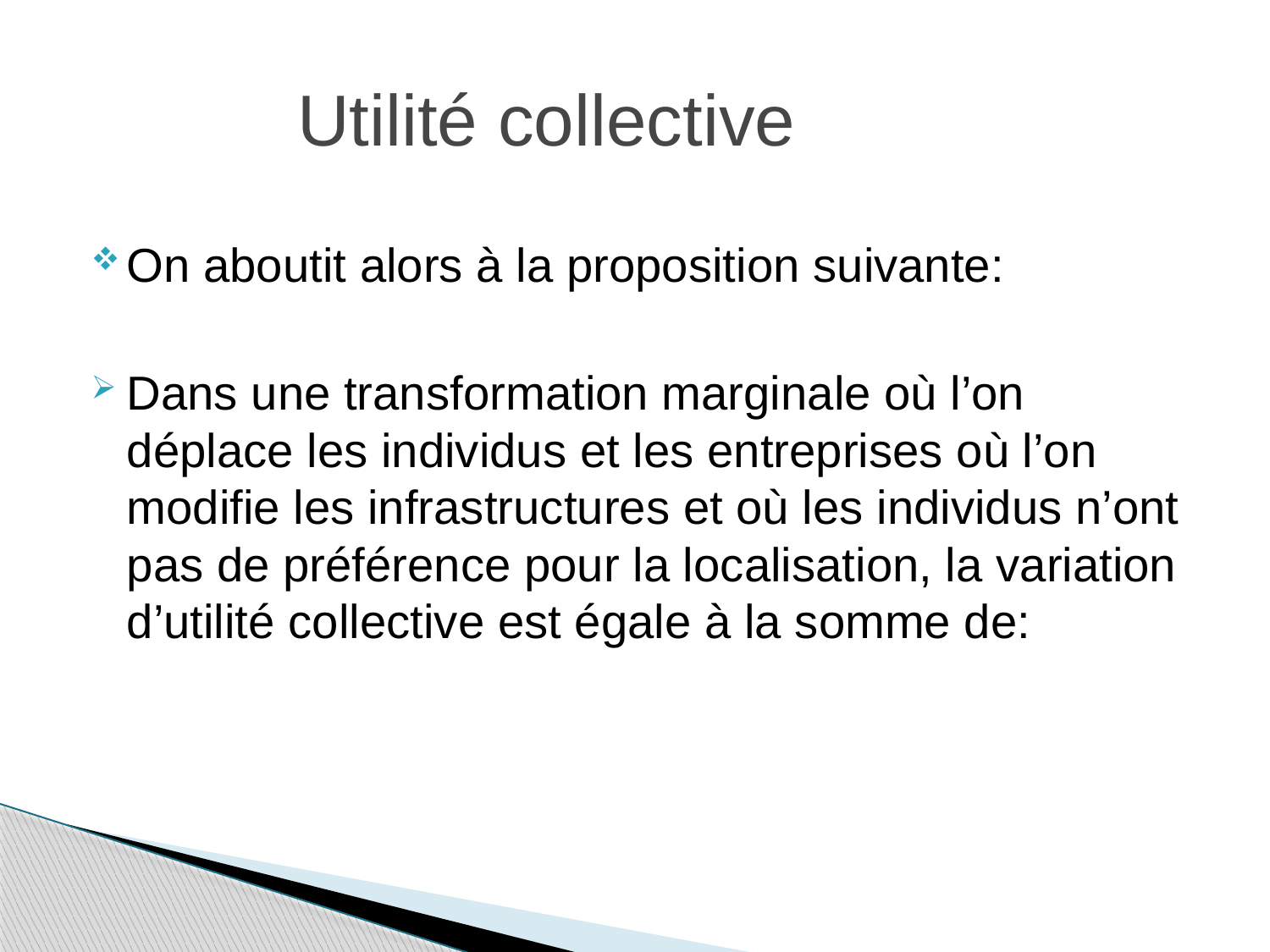

# Utilité collective
On aboutit alors à la proposition suivante:

Dans une transformation marginale où l’on déplace les individus et les entreprises où l’on modifie les infrastructures et où les individus n’ont pas de préférence pour la localisation, la variation d’utilité collective est égale à la somme de: